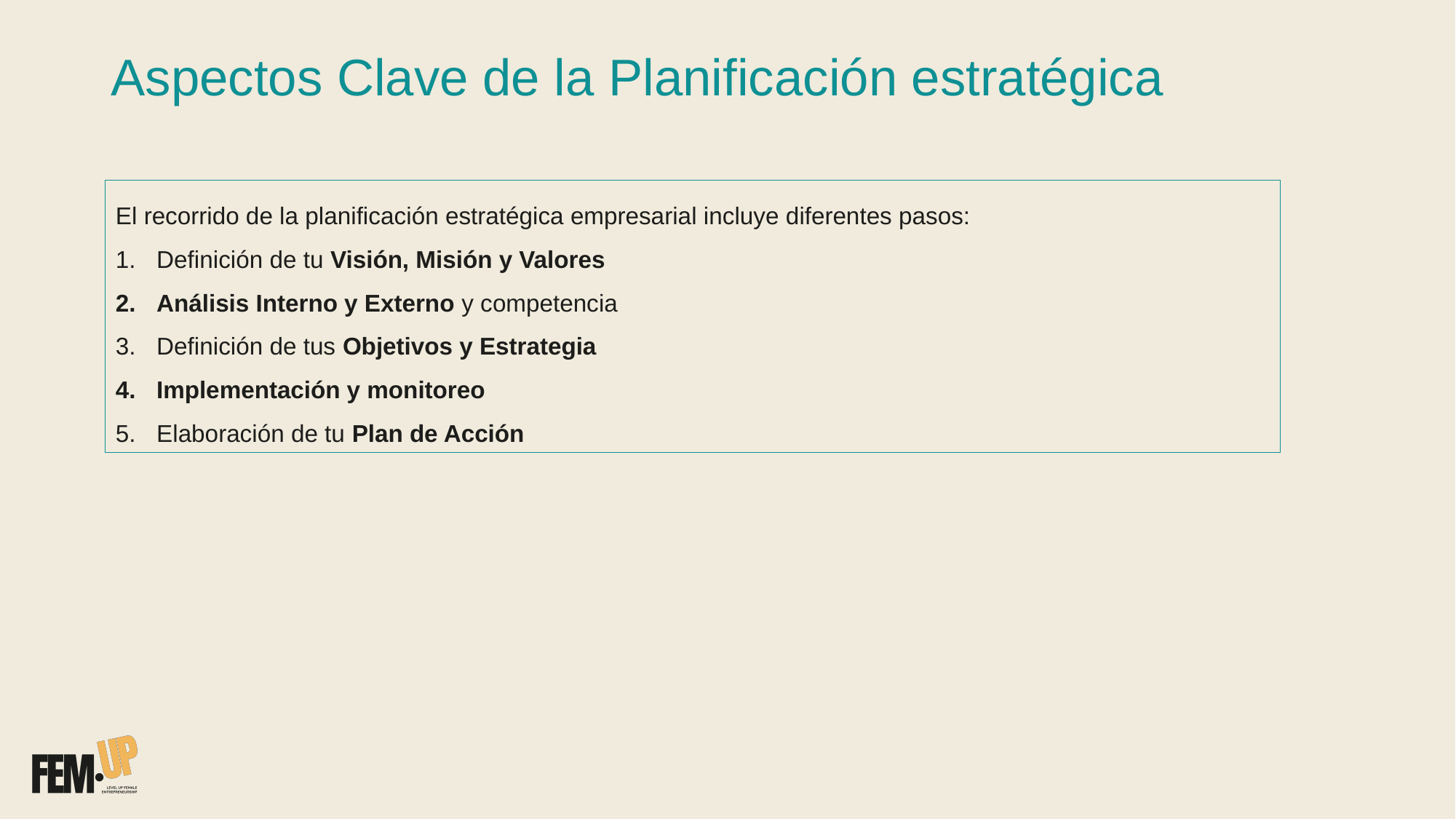

Aspectos Clave de la Planificación estratégica
El recorrido de la planificación estratégica empresarial incluye diferentes pasos:
Definición de tu Visión, Misión y Valores
Análisis Interno y Externo y competencia
Definición de tus Objetivos y Estrategia
Implementación y monitoreo
Elaboración de tu Plan de Acción